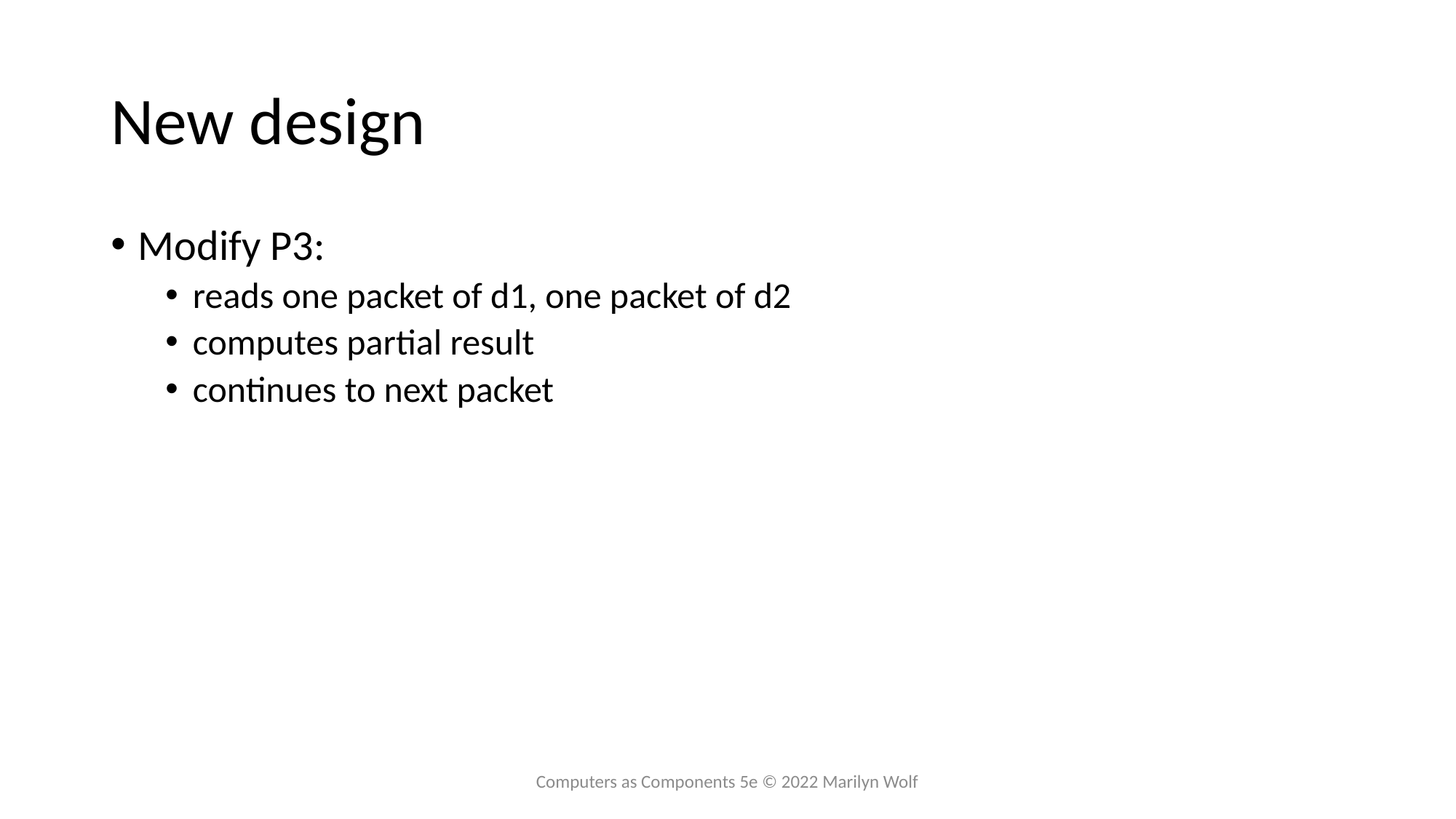

# New design
Modify P3:
reads one packet of d1, one packet of d2
computes partial result
continues to next packet
Computers as Components 5e © 2022 Marilyn Wolf